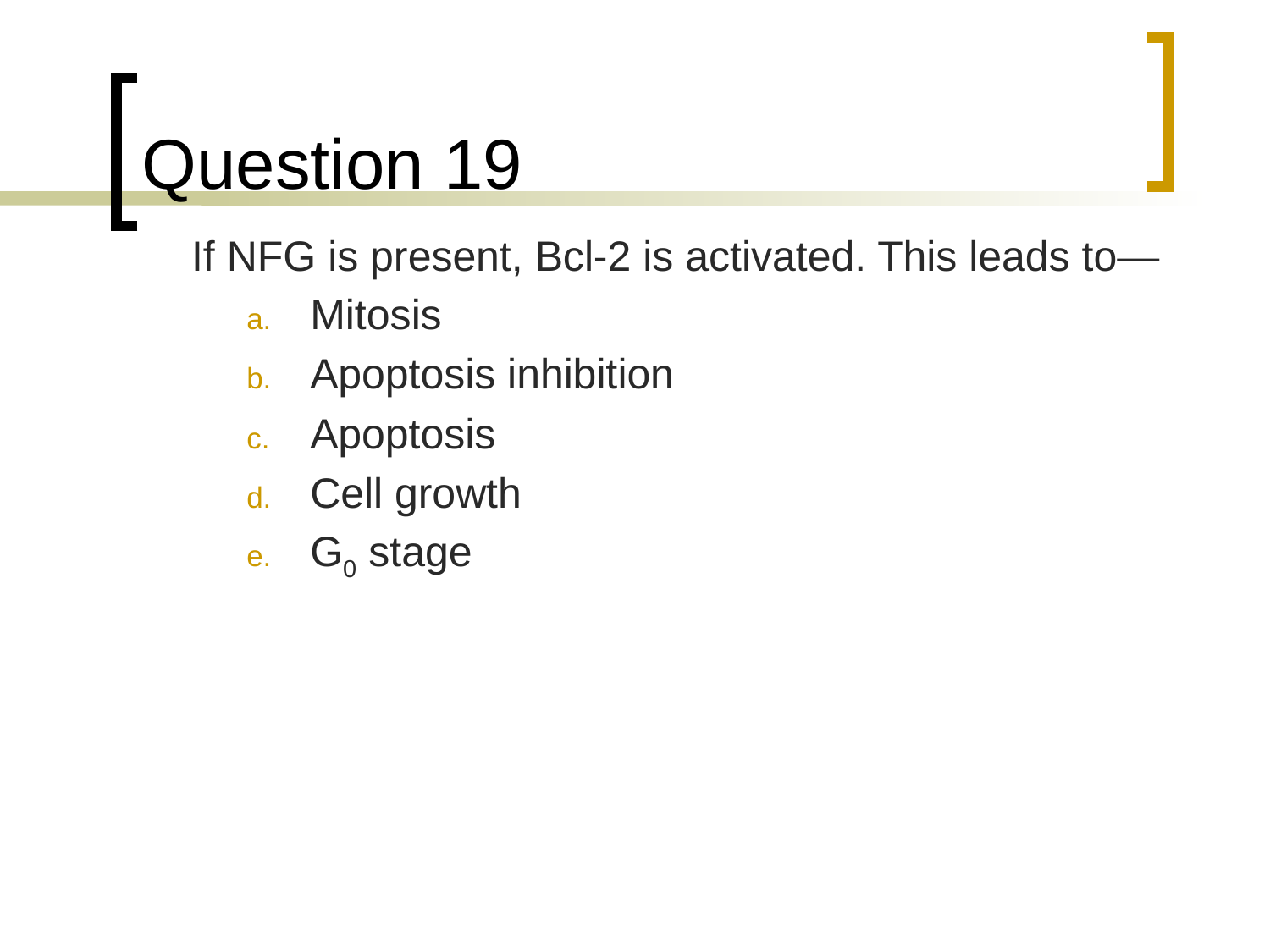

# Question 19
	If NFG is present, Bcl-2 is activated. This leads to—
Mitosis
Apoptosis inhibition
Apoptosis
Cell growth
G0 stage